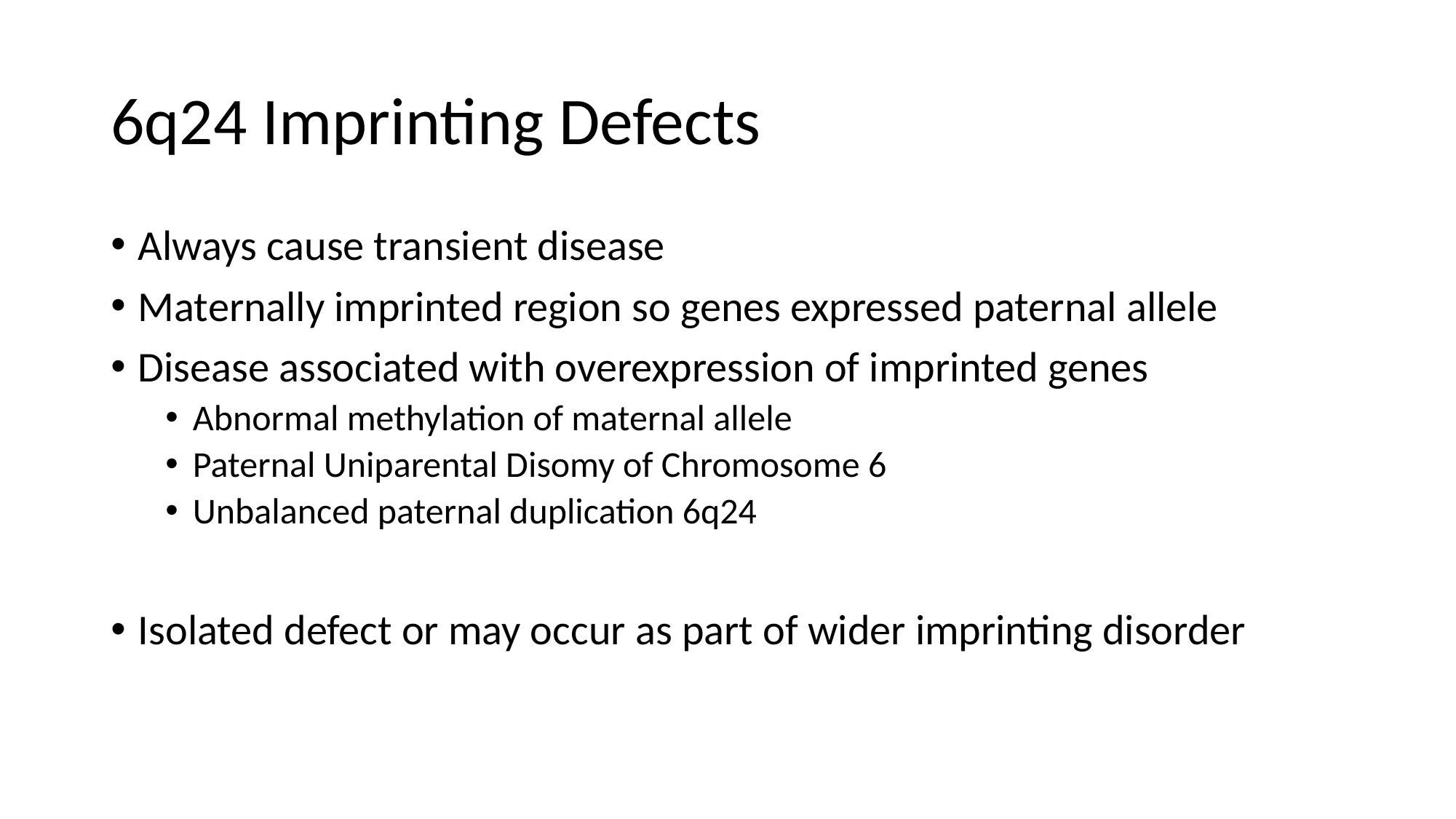

# 6q24 Imprinting Defects
Always cause transient disease
Maternally imprinted region so genes expressed paternal allele
Disease associated with overexpression of imprinted genes
Abnormal methylation of maternal allele
Paternal Uniparental Disomy of Chromosome 6
Unbalanced paternal duplication 6q24

Isolated defect or may occur as part of wider imprinting disorder